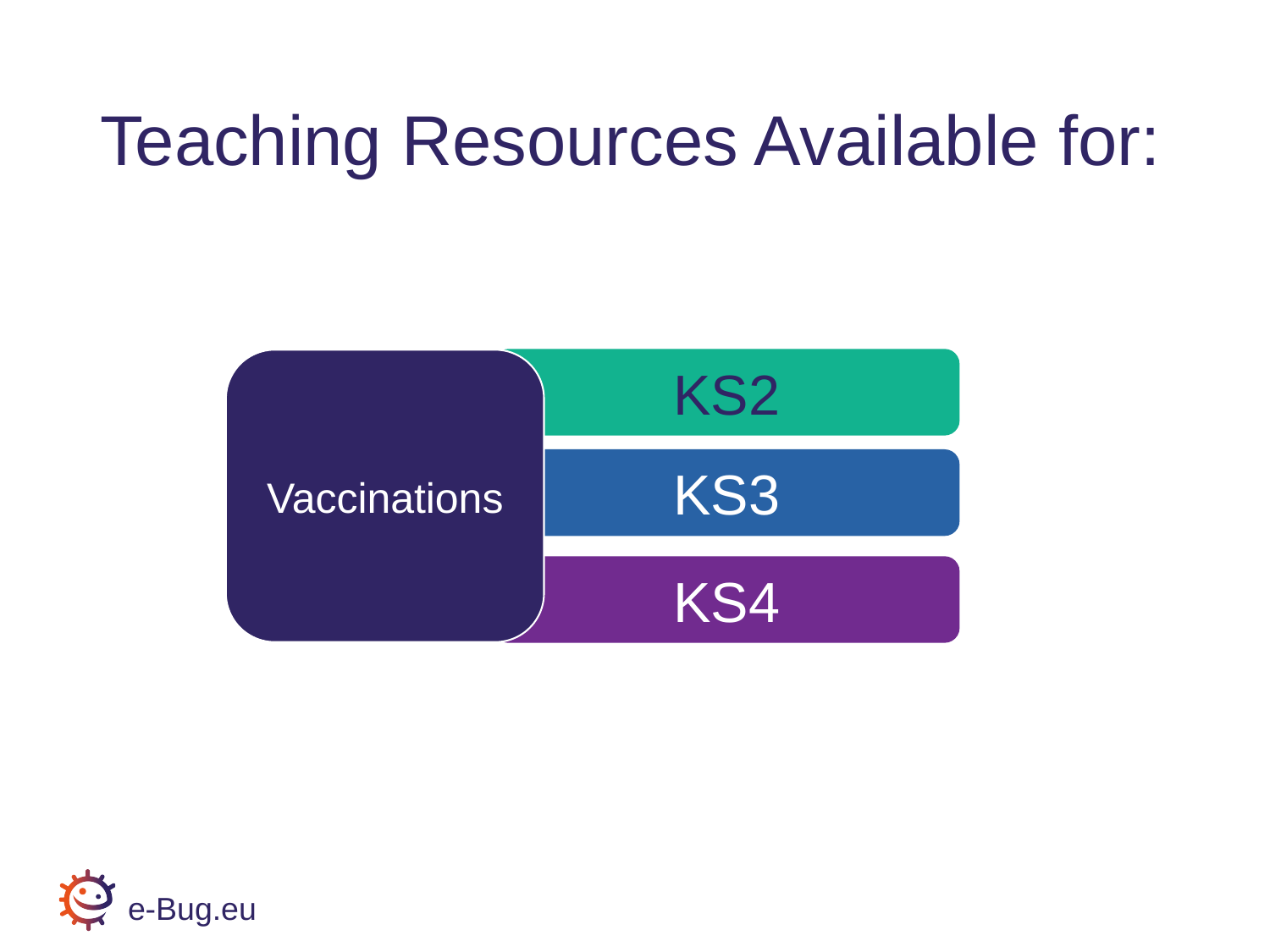

# Teaching Resources Available for:
Vaccinations
KS2
KS3
KS4
e-Bug.eu